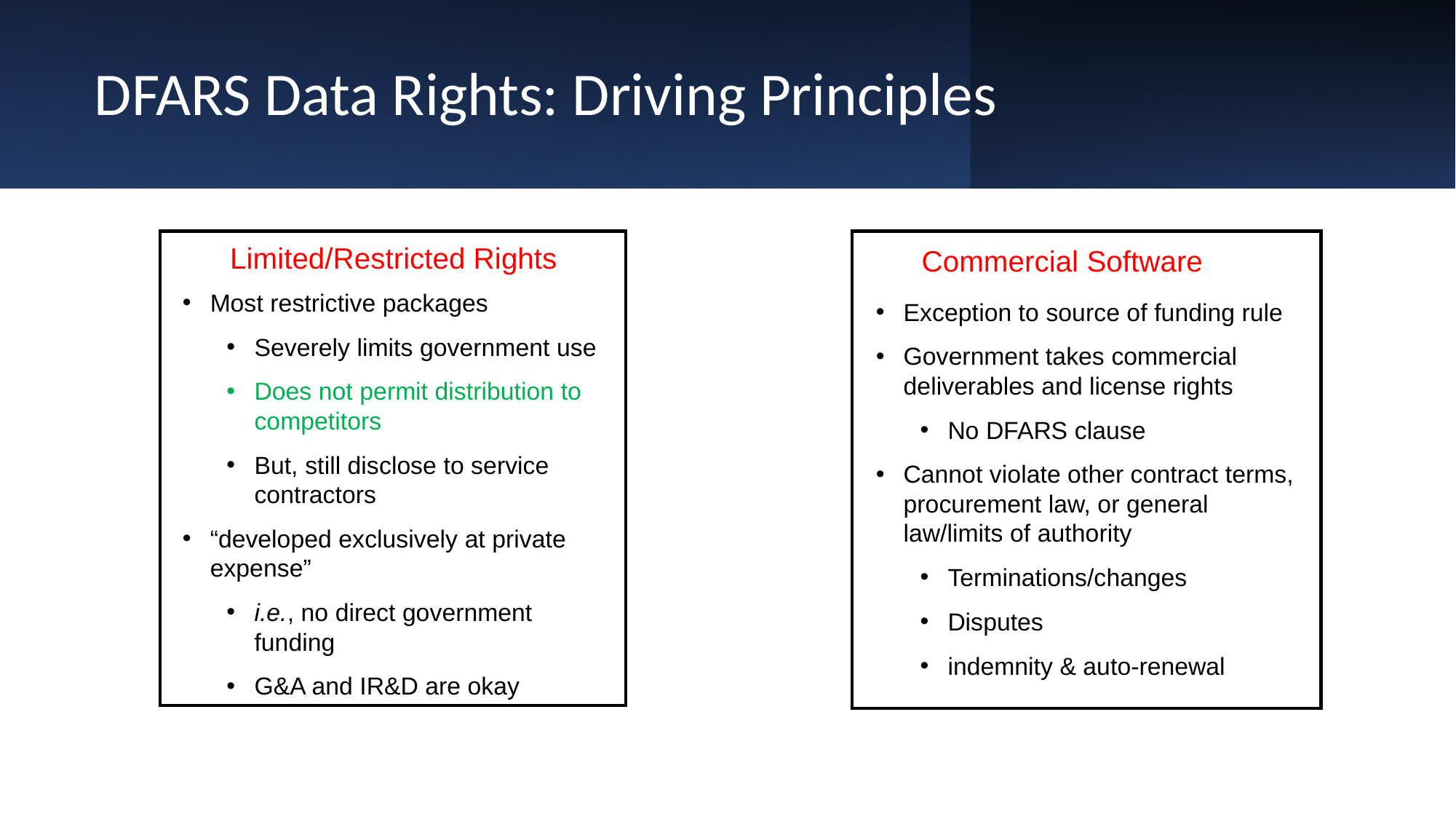

# DFARS Data Rights: Driving Principles

-- Limited/Restricted Rights
Most restrictive packages
Severely limits government use
Does not permit distribution to competitors
But, still disclose to service contractors
“developed exclusively at private expense”
i.e., no direct government funding
G&A and IR&D are okay

Commercial Software
Exception to source of funding rule
Government takes commercial deliverables and license rights
No DFARS clause
Cannot violate other contract terms, procurement law, or general law/limits of authority
Terminations/changes
Disputes
indemnity & auto-renewal